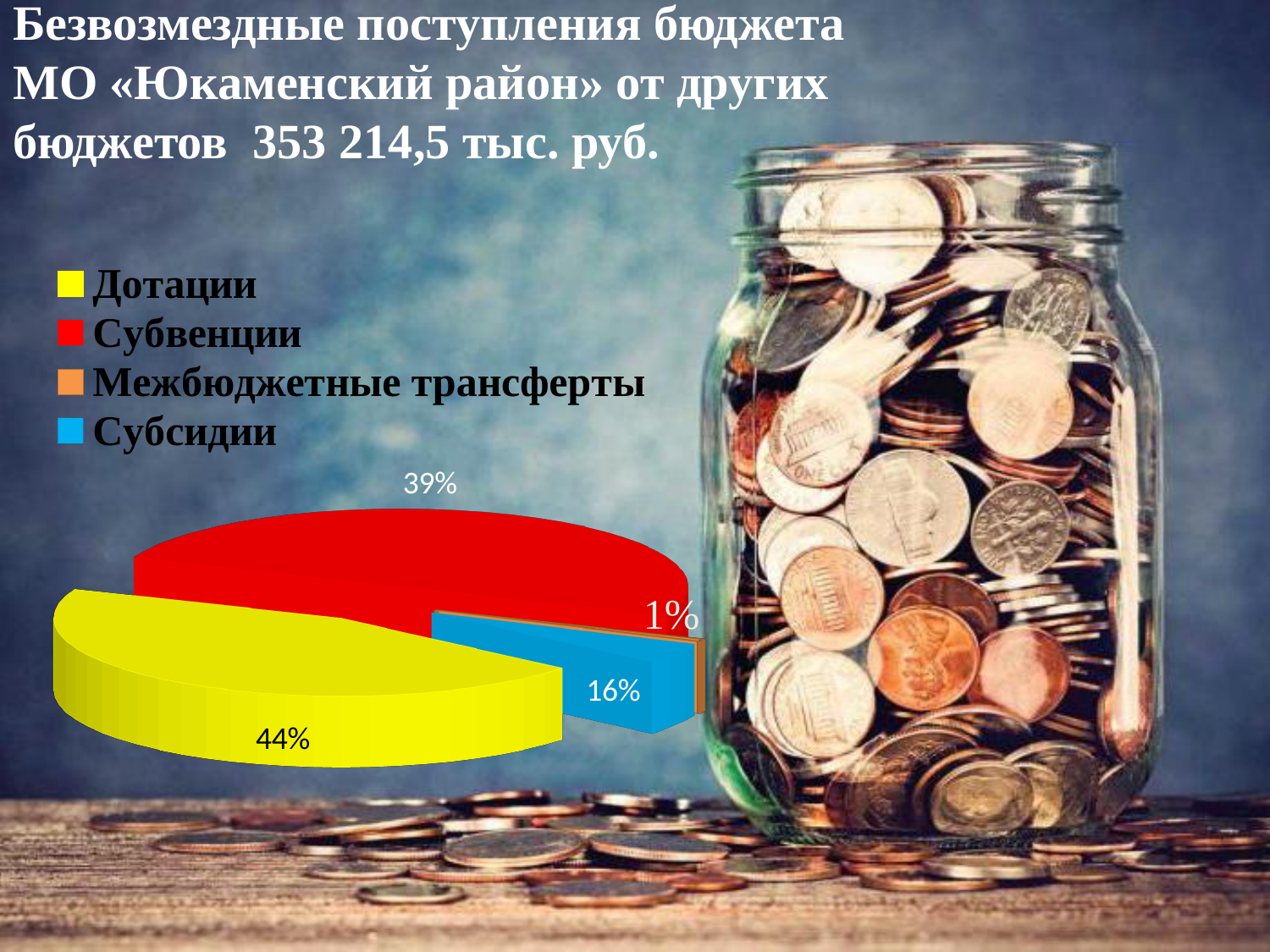

# Безвозмездные поступления бюджета МО «Юкаменский район» от других бюджетов  353 214,5 тыс. руб.

[unsupported chart]